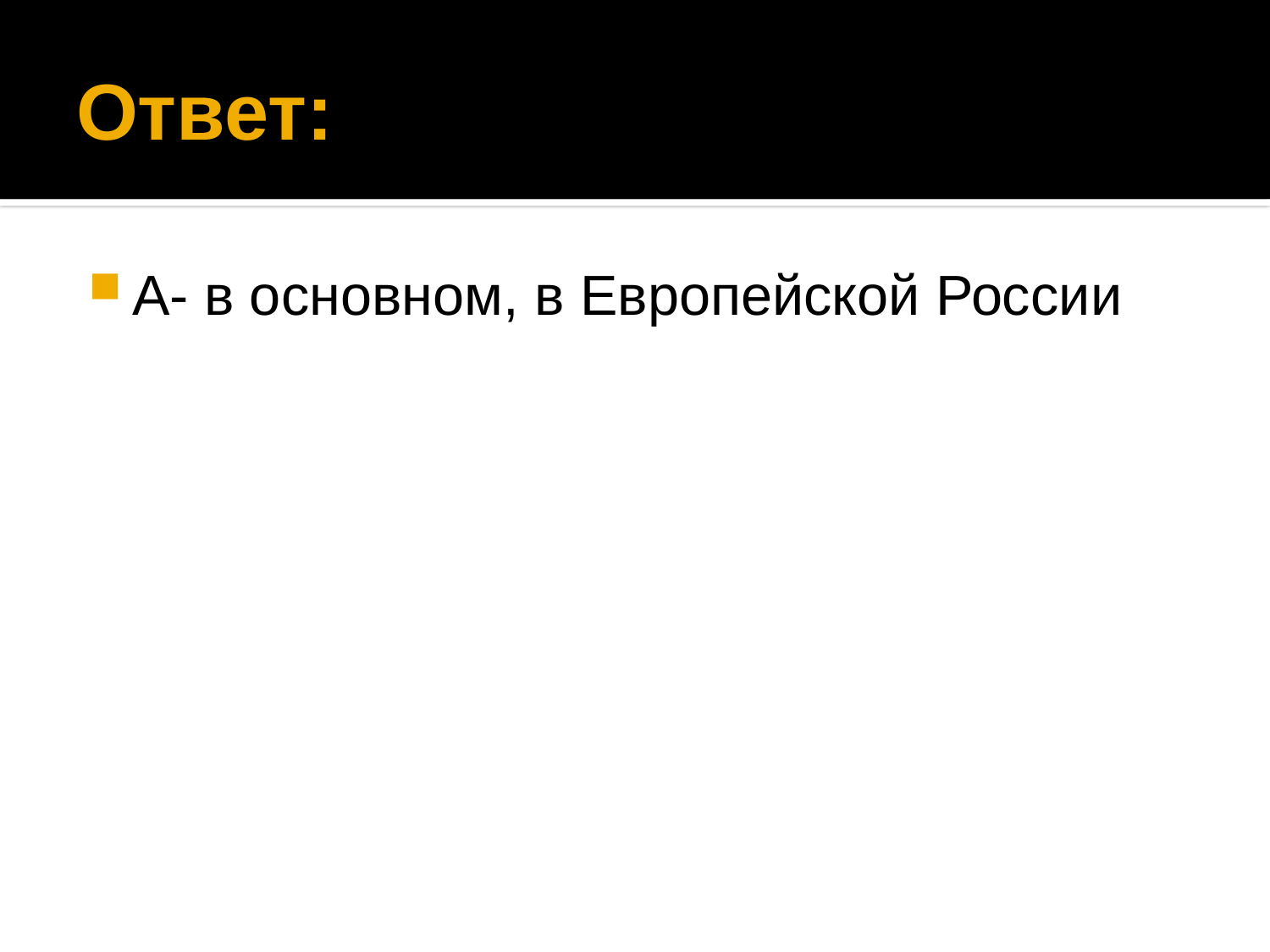

# Ответ:
А- в основном, в Европейской России